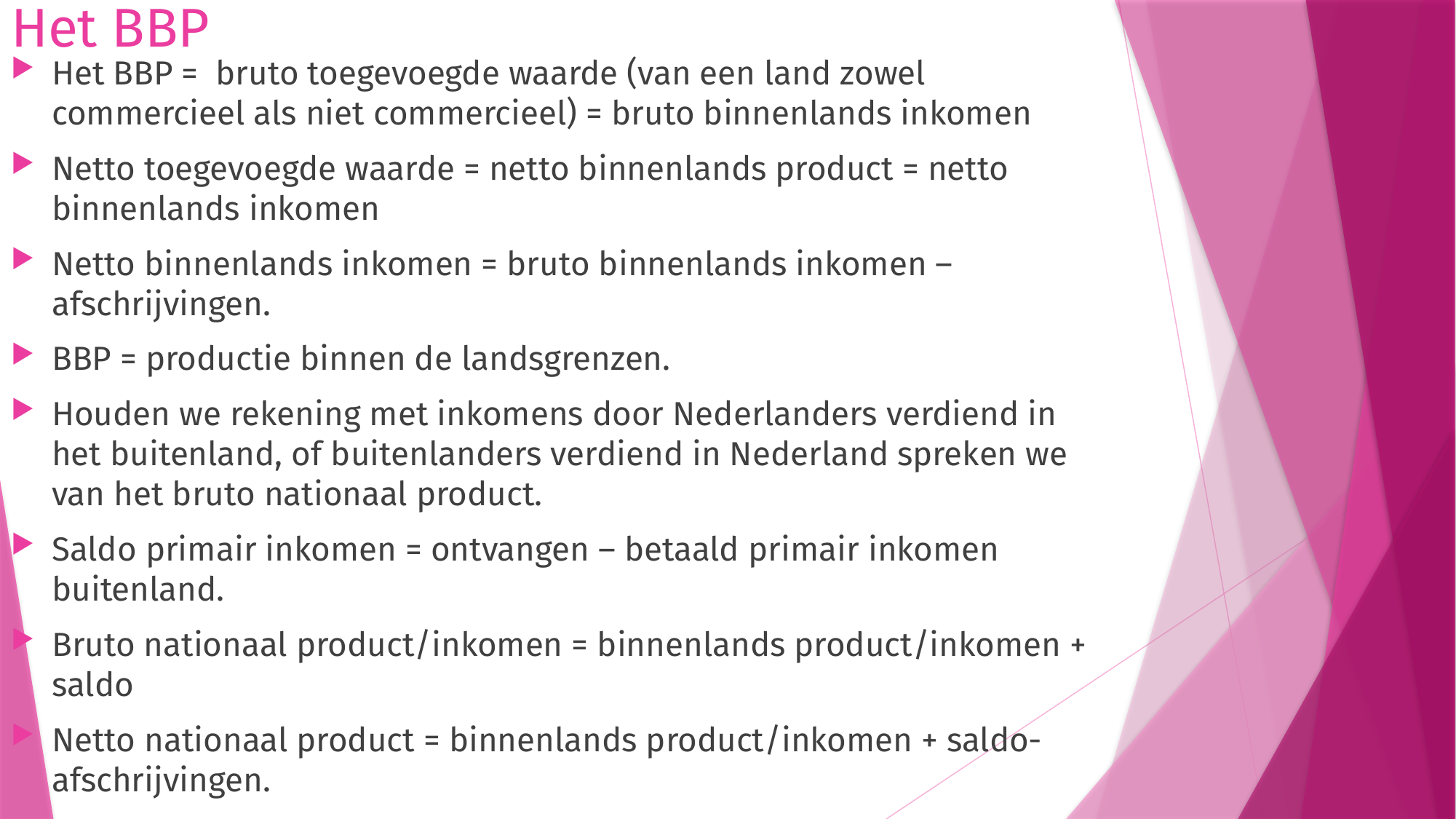

# Het BBP
Het BBP =  bruto toegevoegde waarde (van een land zowel commercieel als niet commercieel) = bruto binnenlands inkomen
Netto toegevoegde waarde = netto binnenlands product = netto binnenlands inkomen
Netto binnenlands inkomen = bruto binnenlands inkomen – afschrijvingen.
BBP = productie binnen de landsgrenzen.
Houden we rekening met inkomens door Nederlanders verdiend in het buitenland, of buitenlanders verdiend in Nederland spreken we van het bruto nationaal product.
Saldo primair inkomen = ontvangen – betaald primair inkomen buitenland.
Bruto nationaal product/inkomen = binnenlands product/inkomen + saldo
Netto nationaal product = binnenlands product/inkomen + saldo- afschrijvingen.